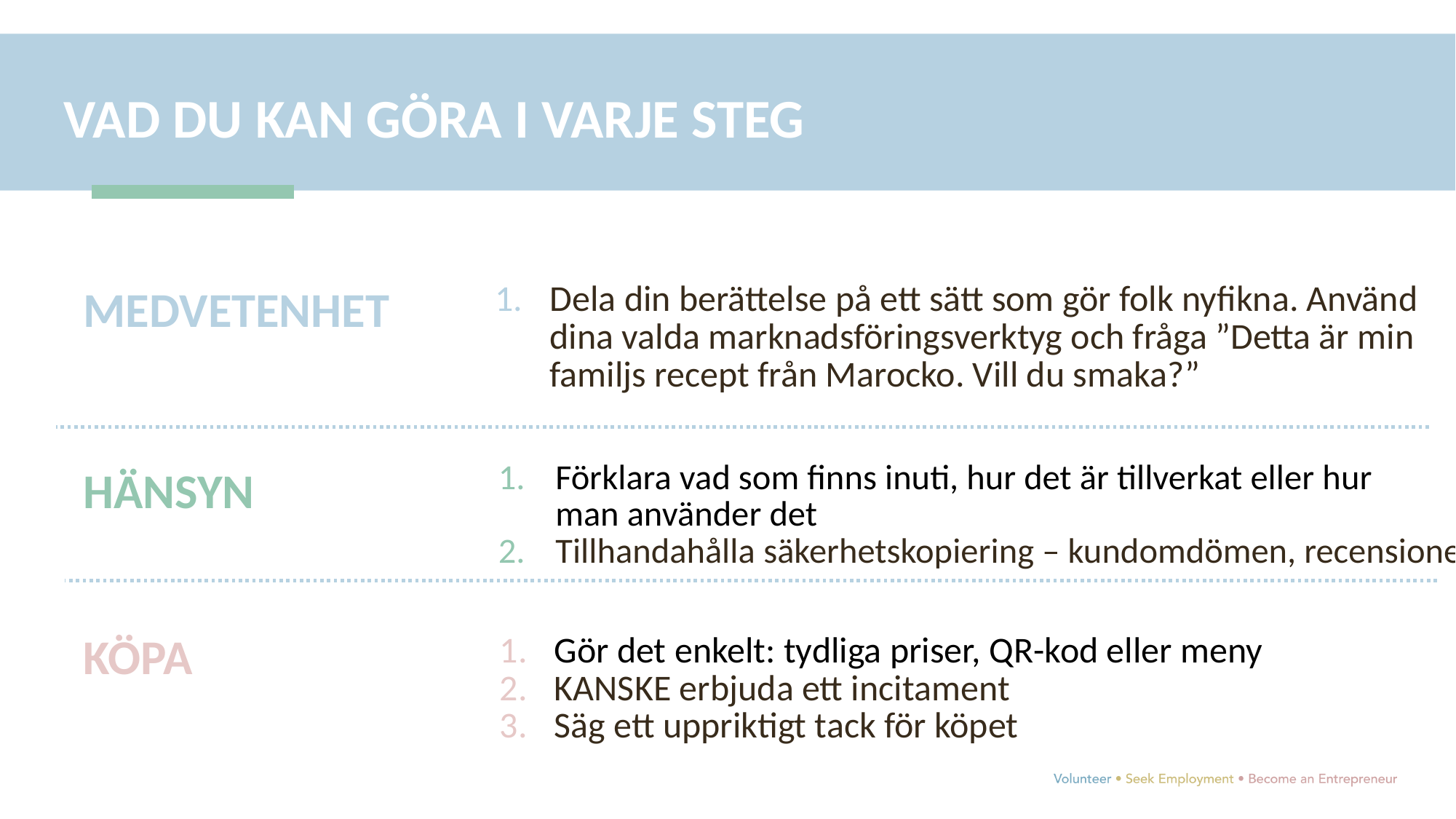

VAD DU KAN GÖRA I VARJE STEG
Dela din berättelse på ett sätt som gör folk nyfikna. Använd dina valda marknadsföringsverktyg och fråga ”Detta är min familjs recept från Marocko. Vill du smaka?”
MEDVETENHET
Förklara vad som finns inuti, hur det är tillverkat eller hur
man använder det
Tillhandahålla säkerhetskopiering – kundomdömen, recensioner
HÄNSYN
KÖPA
Gör det enkelt: tydliga priser, QR-kod eller meny
KANSKE erbjuda ett incitament
Säg ett uppriktigt tack för köpet